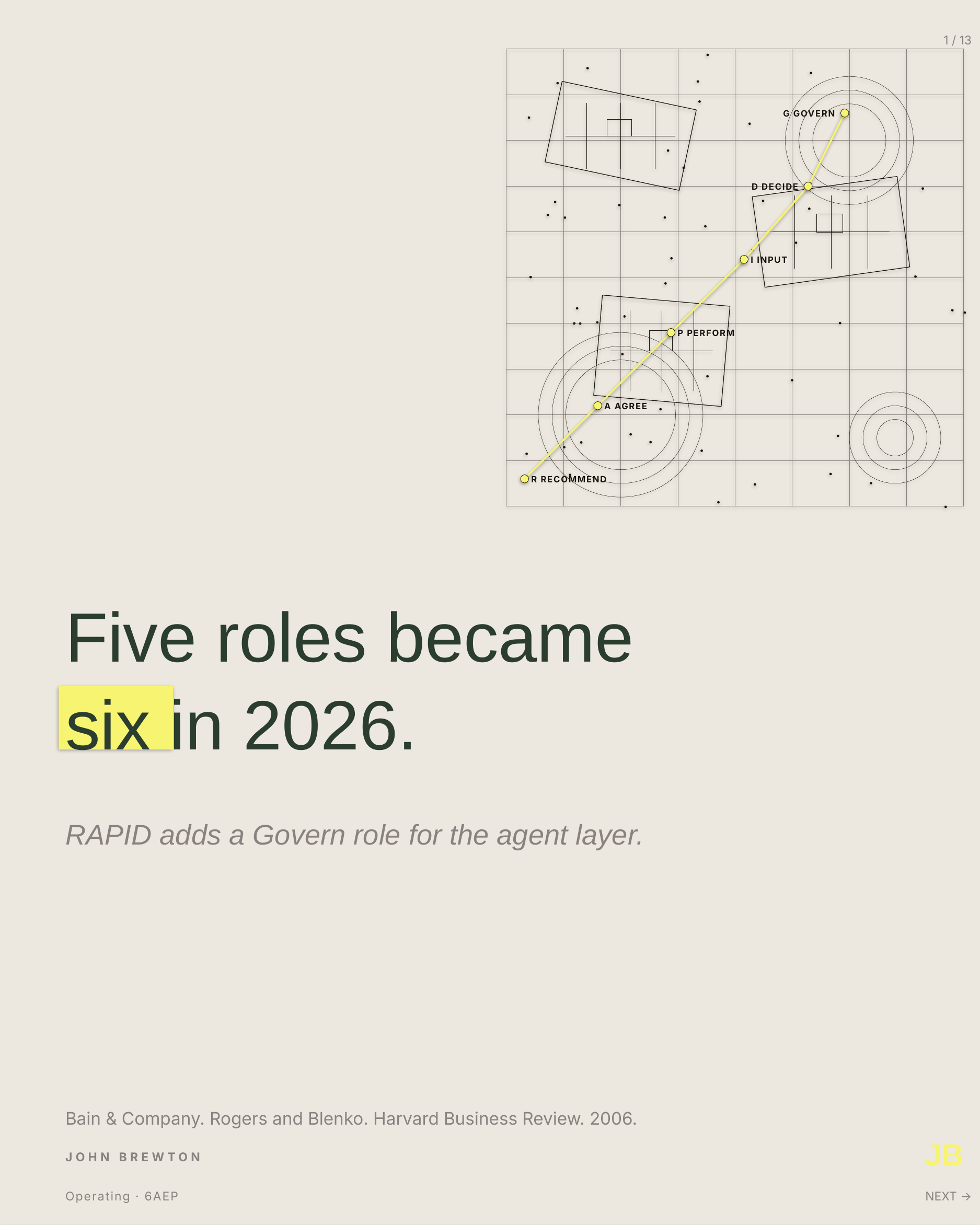

1 / 13

G GOVERN

D DECIDE

I INPUT

P PERFORM

A AGREE

R RECOMMEND

Five roles became
six in 2026.

RAPID adds a Govern role for the agent layer.
Bain & Company. Rogers and Blenko. Harvard Business Review. 2006.
JB
JOHN BREWTON
Operating · 6AEP
NEXT →